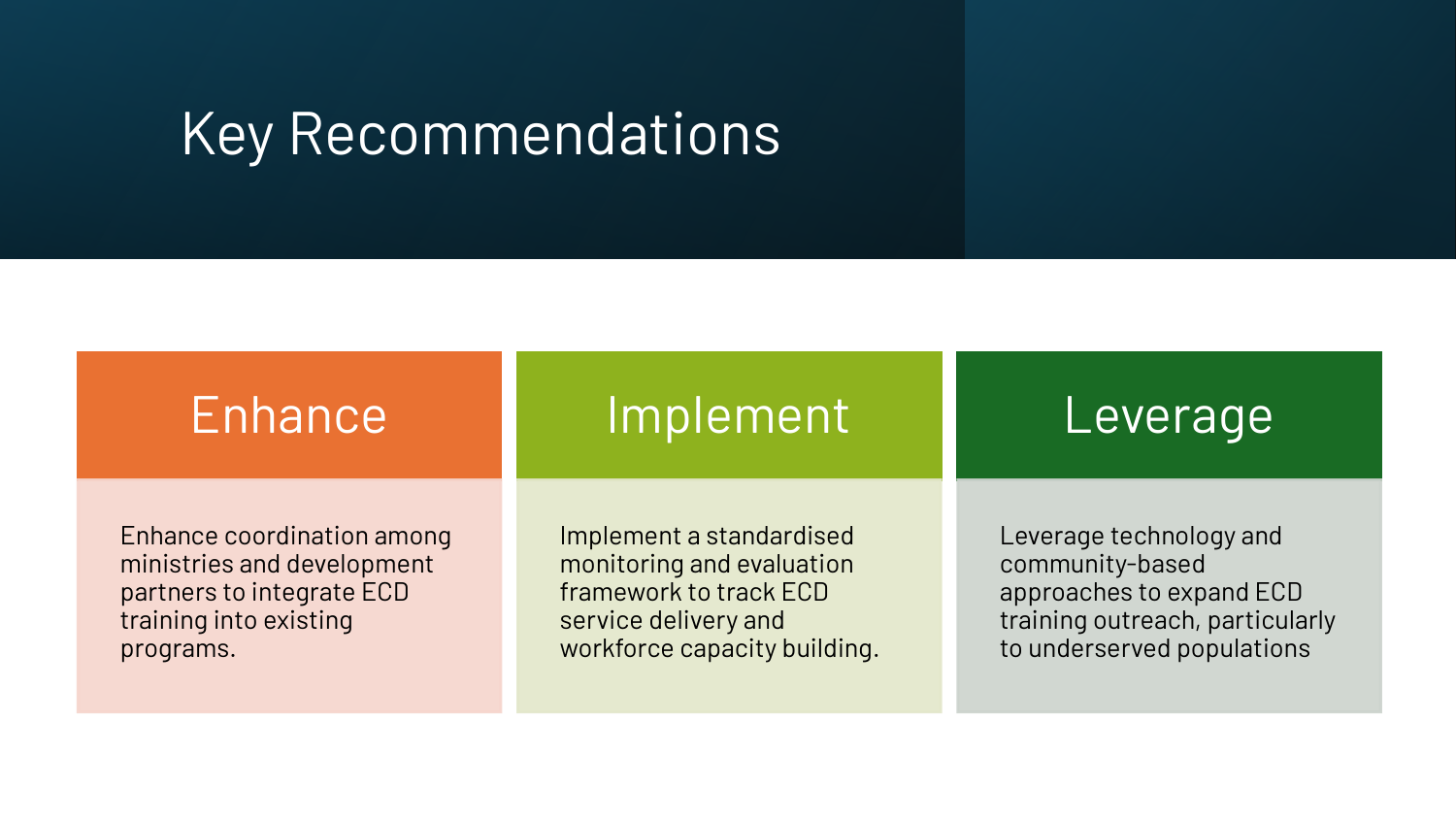

# Key Recommendations
Enhance
Enhance coordination among ministries and development partners to integrate ECD training into existing programs.
Implement
Implement a standardised monitoring and evaluation framework to track ECD service delivery and workforce capacity building.
Leverage
Leverage technology and community-based approaches to expand ECD training outreach, particularly to underserved populations